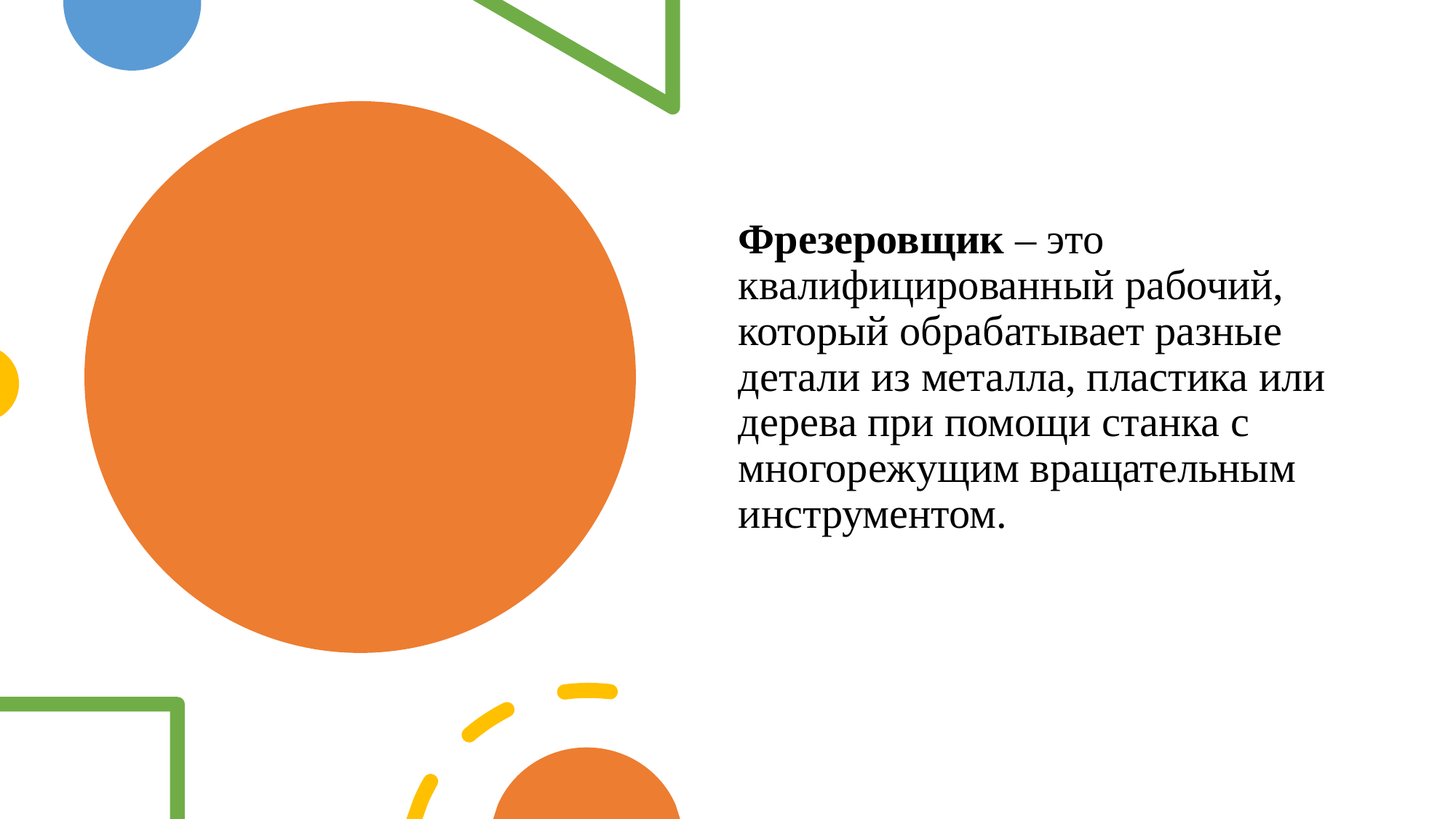

Фрезеровщик – это квалифицированный рабочий, который обрабатывает разные детали из металла, пластика или дерева при помощи станка с многорежущим вращательным инструментом.

#